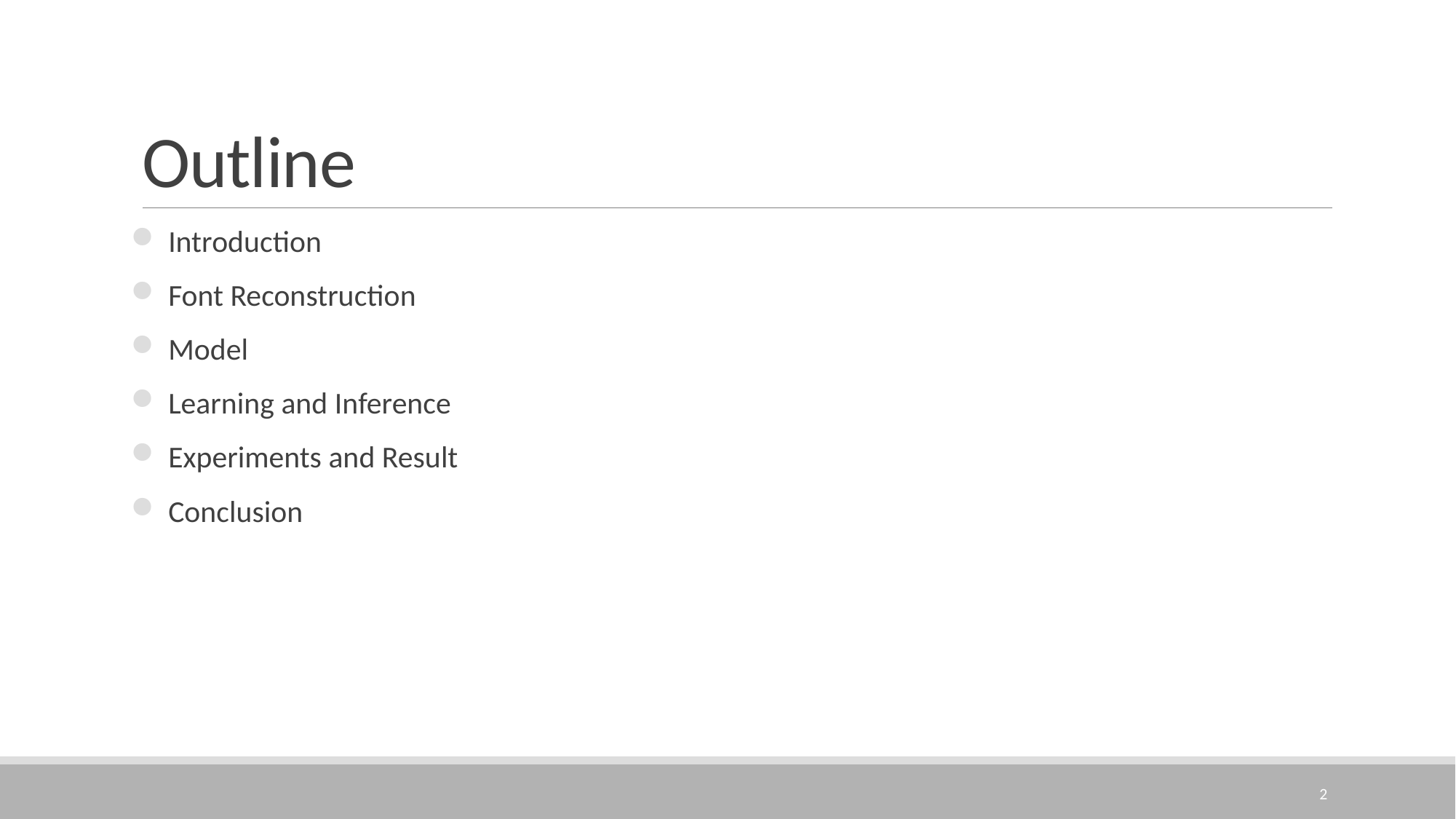

# Outline
 Introduction
 Font Reconstruction
 Model
 Learning and Inference
 Experiments and Result
 Conclusion
2